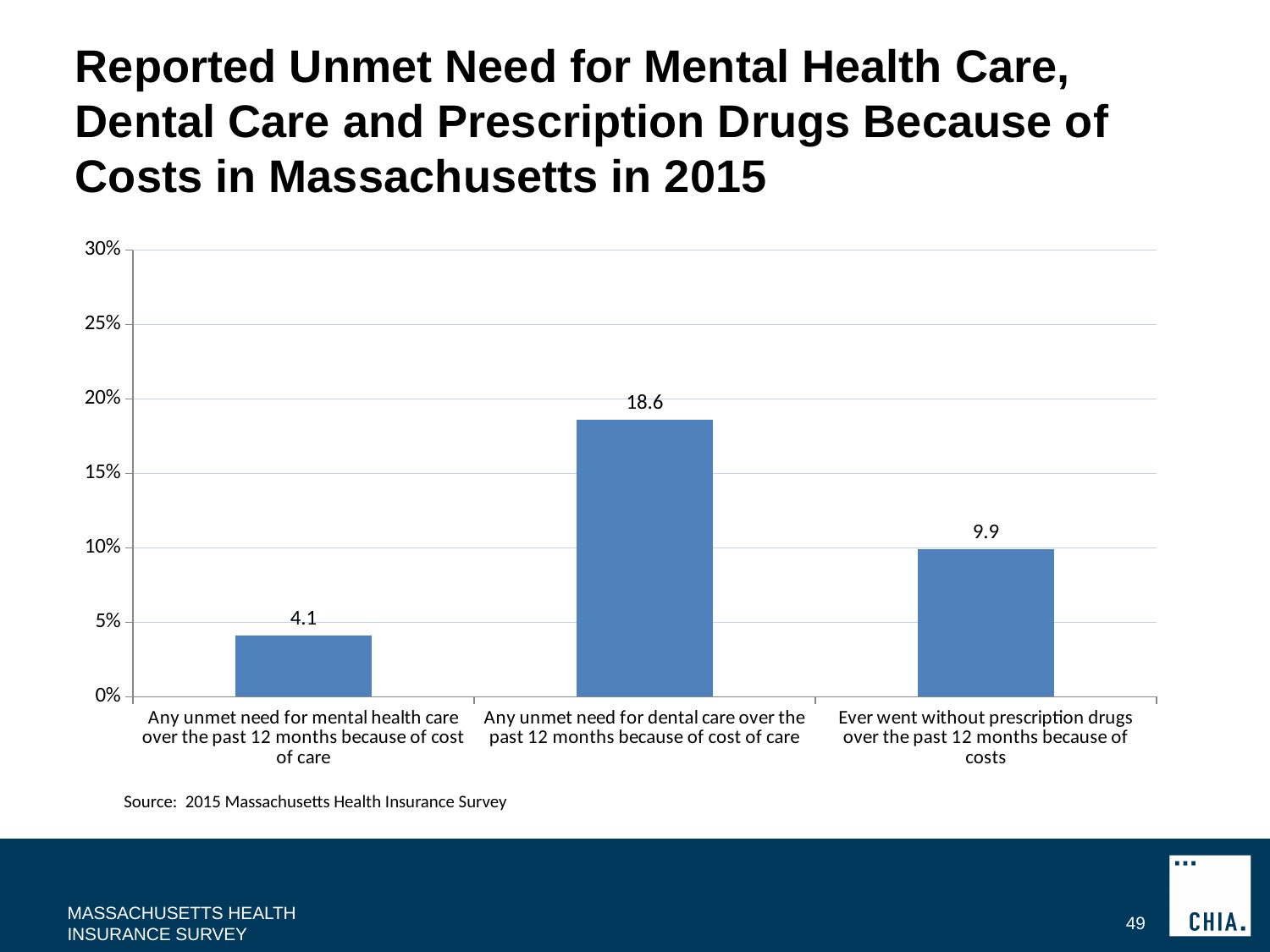

# Reported Unmet Need for Mental Health Care, Dental Care and Prescription Drugs Because of Costs in Massachusetts in 2015

### Chart

| Category |  |
|---|---|
| Any unmet need for mental health care over the past 12 months because of cost of care | 4.1 |
| Any unmet need for dental care over the past 12 months because of cost of care | 18.6 |
| Ever went without prescription drugs over the past 12 months because of costs | 9.9 |

Source:  2015 Massachusetts Health Insurance Survey
MASSACHUSETTS HEALTH INSURANCE SURVEY
49